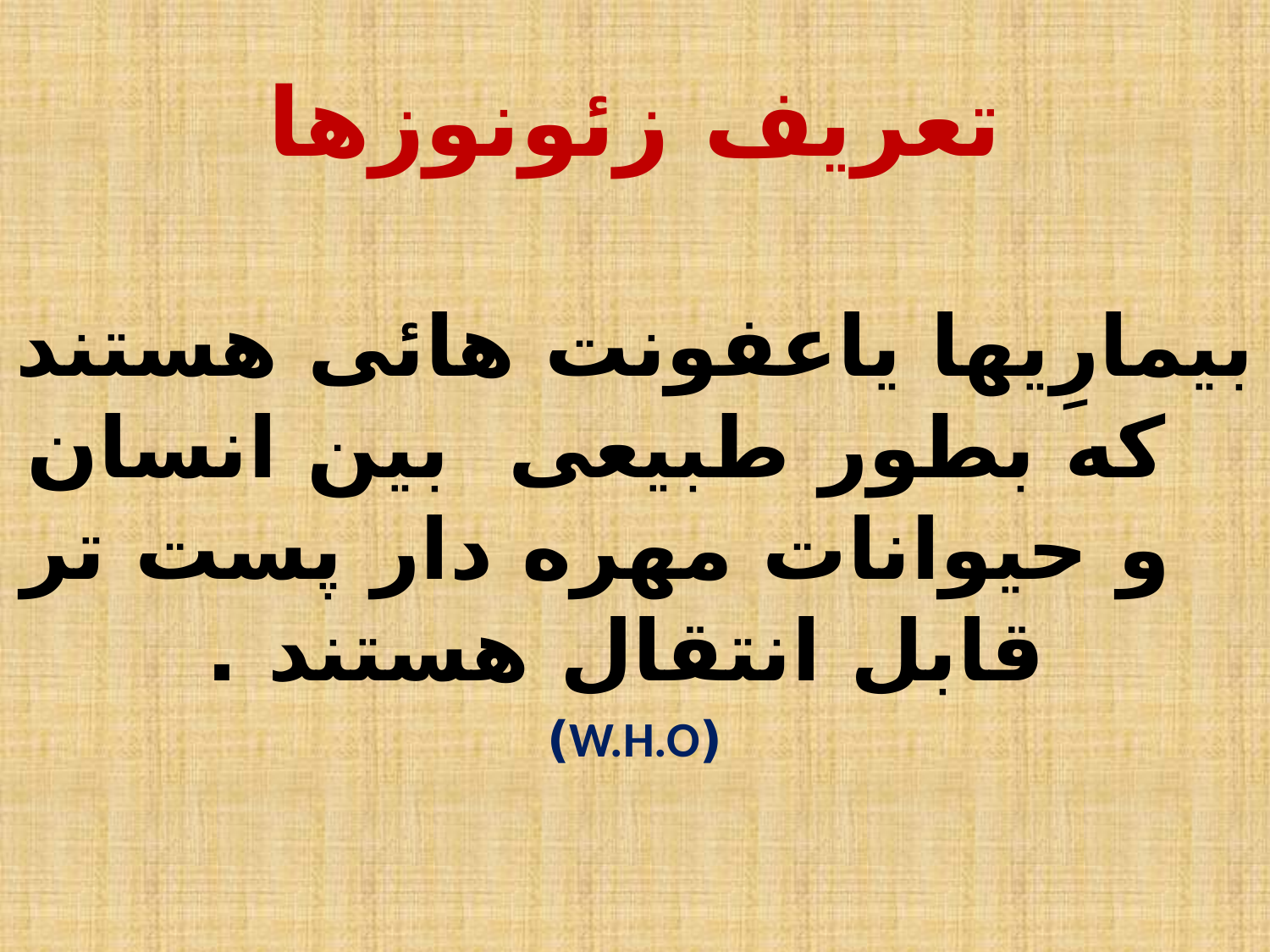

# تعريف زئونوزها
بيمارِيها ياعفونت هائی هستند  که بطور طبیعی  بین انسان  و حیوانات مهره دار پست تر قابل انتقال هستند .
(W.H.O)